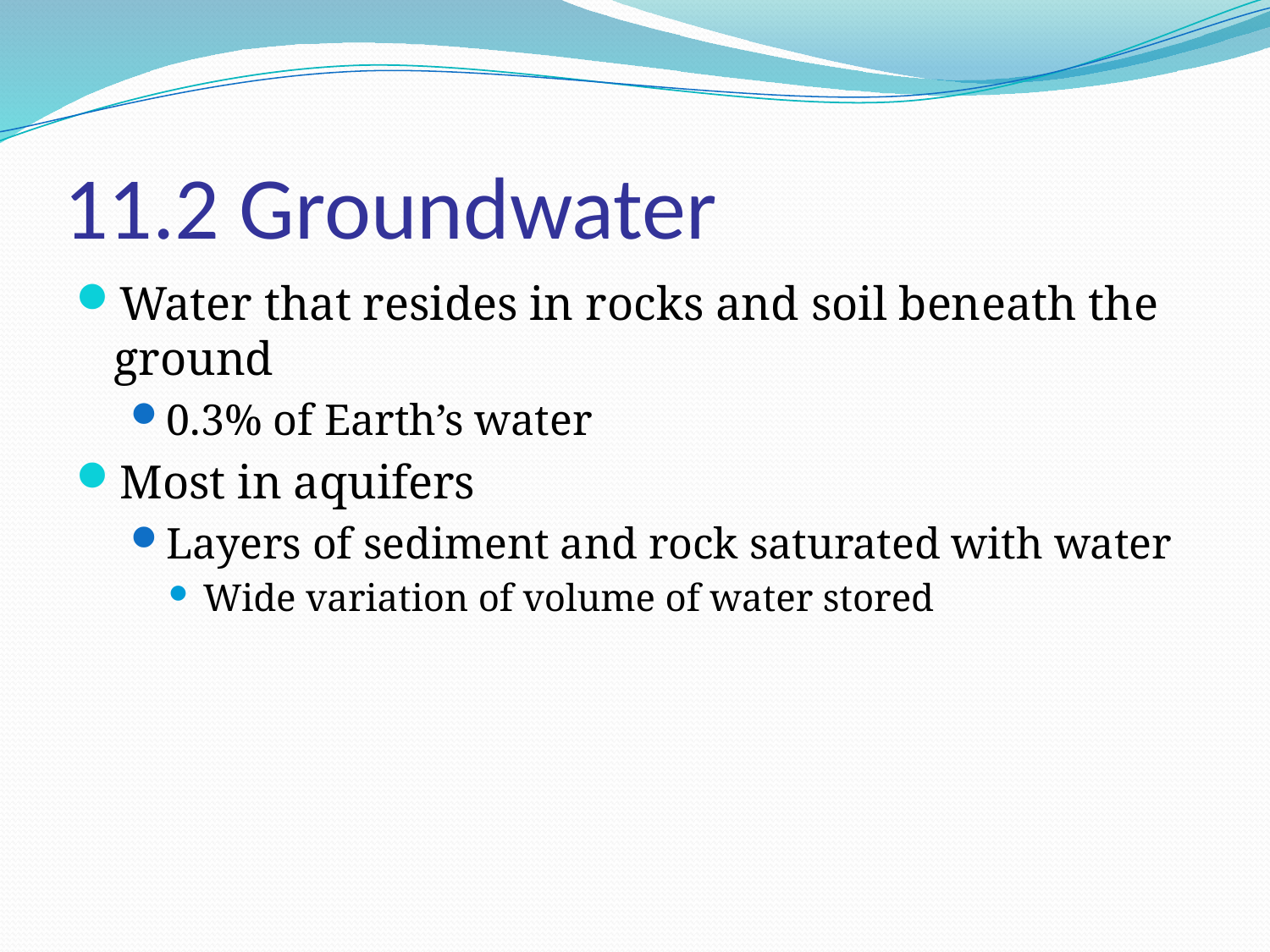

# 11.2 Groundwater
Water that resides in rocks and soil beneath the ground
0.3% of Earth’s water
Most in aquifers
Layers of sediment and rock saturated with water
Wide variation of volume of water stored